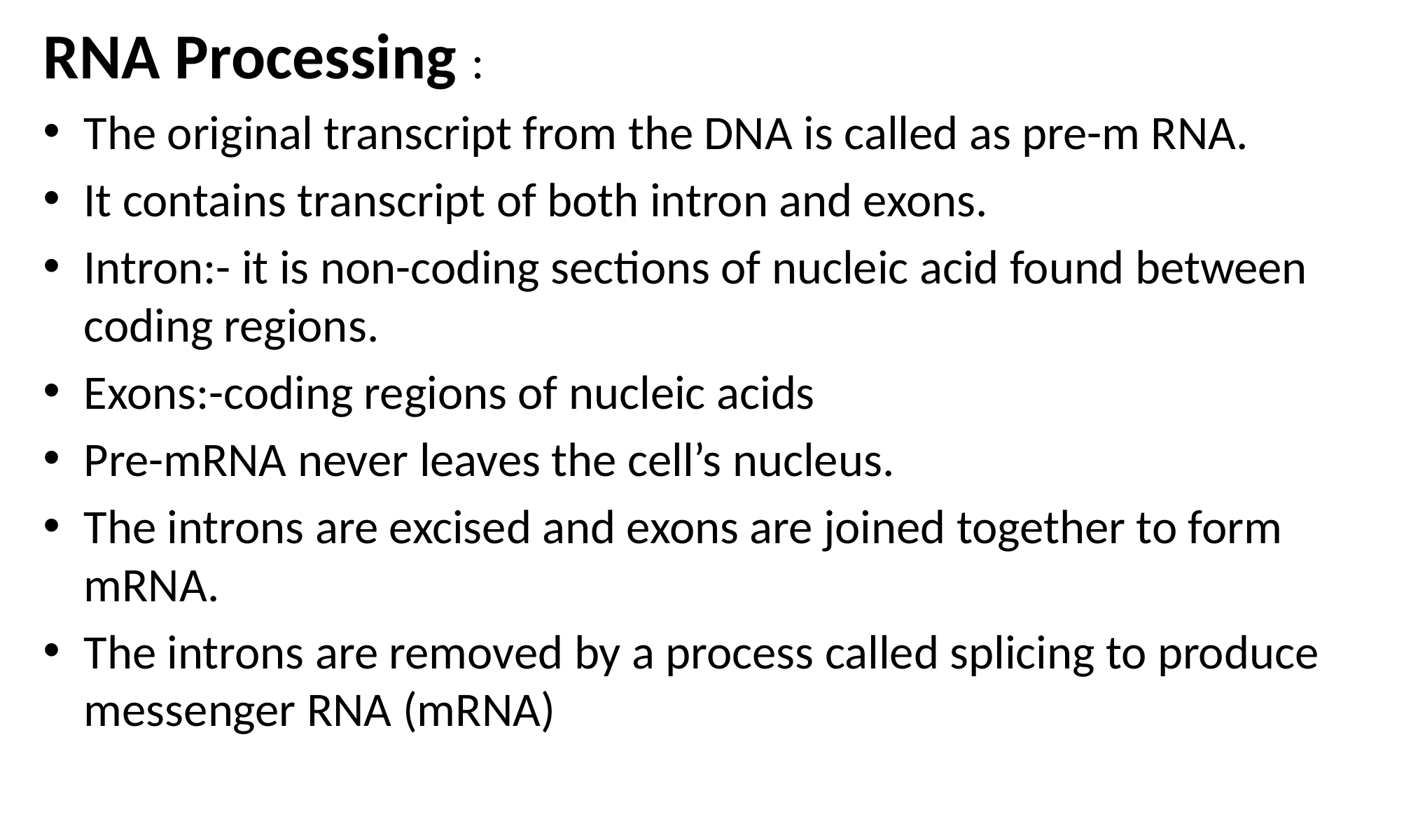

RNA Processing :
The original transcript from the DNA is called as pre-m RNA.
It contains transcript of both intron and exons.
Intron:- it is non-coding sections of nucleic acid found between coding regions.
Exons:-coding regions of nucleic acids
Pre-mRNA never leaves the cell’s nucleus.
The introns are excised and exons are joined together to form mRNA.
The introns are removed by a process called splicing to produce messenger RNA (mRNA)